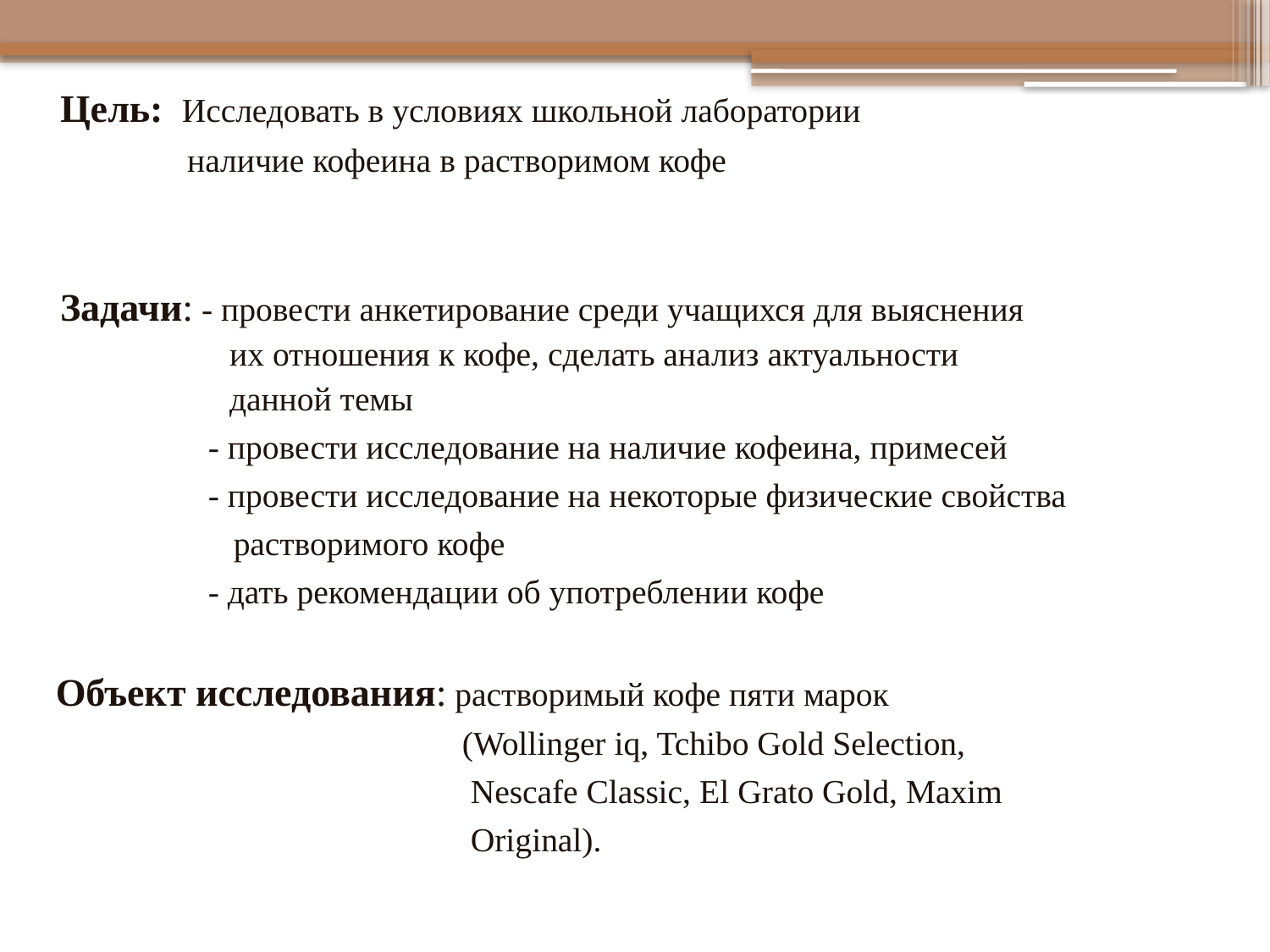

Цель:  Исследовать в условиях школьной лаборатории
               наличие кофеина в растворимом кофе

Задачи: - провести анкетирование среди учащихся для выяснения
                    их отношения к кофе, сделать анализ актуальности
                    данной темы
                   - провести исследование на наличие кофеина, примесей
                   - провести исследование на некоторые физические свойства
                      растворимого кофе
                   - дать рекомендации об употреблении кофе

 Объект исследования: растворимый кофе пяти марок
                                                 (Wollinger iq, Tchibo Gold Selection,
                                                  Nescafe Classic, El Grato Gold, Maxim
                                                  Original).